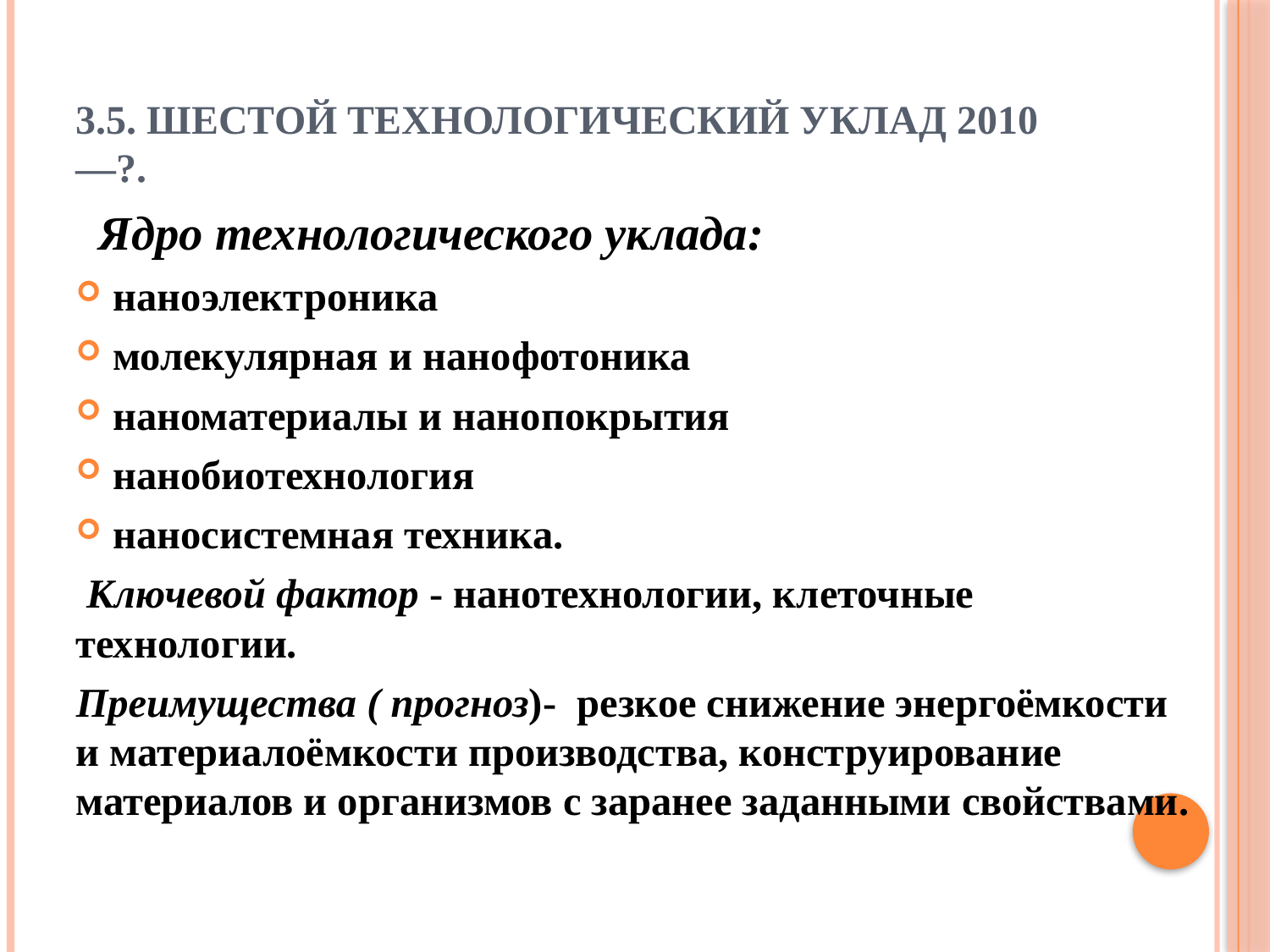

# 3.5. Шестой технологический уклад 2010—?.
  Ядро технологического уклада:
наноэлектроника
молекулярная и нанофотоника
наноматериалы и нанопокрытия
нанобиотехнология
наносистемная техника.
 Ключевой фактор - нанотехнологии, клеточные технологии.
Преимущества ( прогноз)-  резкое снижение энергоёмкости и материалоёмкости производства, конструирование материалов и организмов с заранее заданными свойствами.